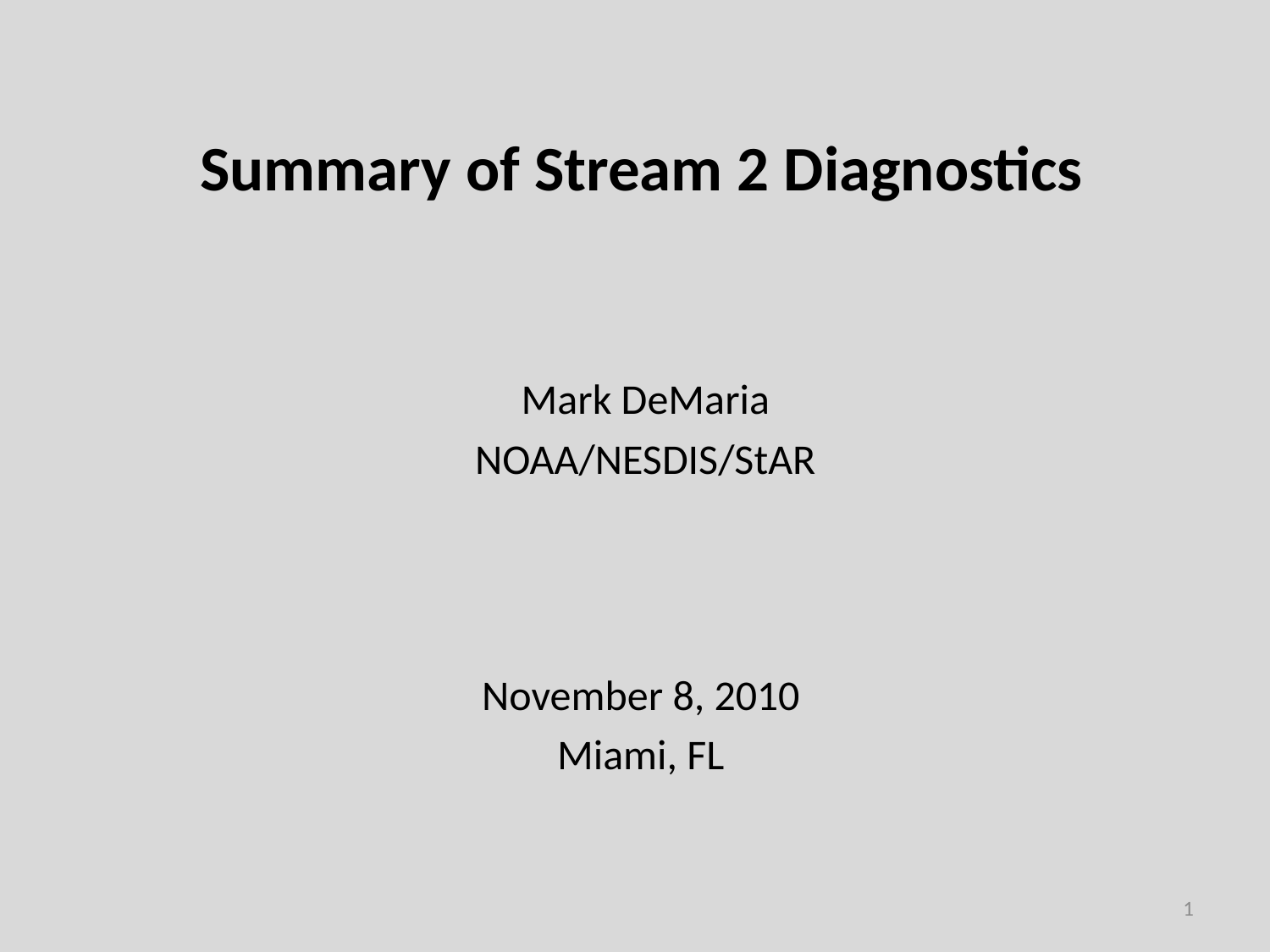

# Summary of Stream 2 Diagnostics

Mark DeMaria
NOAA/NESDIS/StAR

November 8, 2010
Miami, FL
1